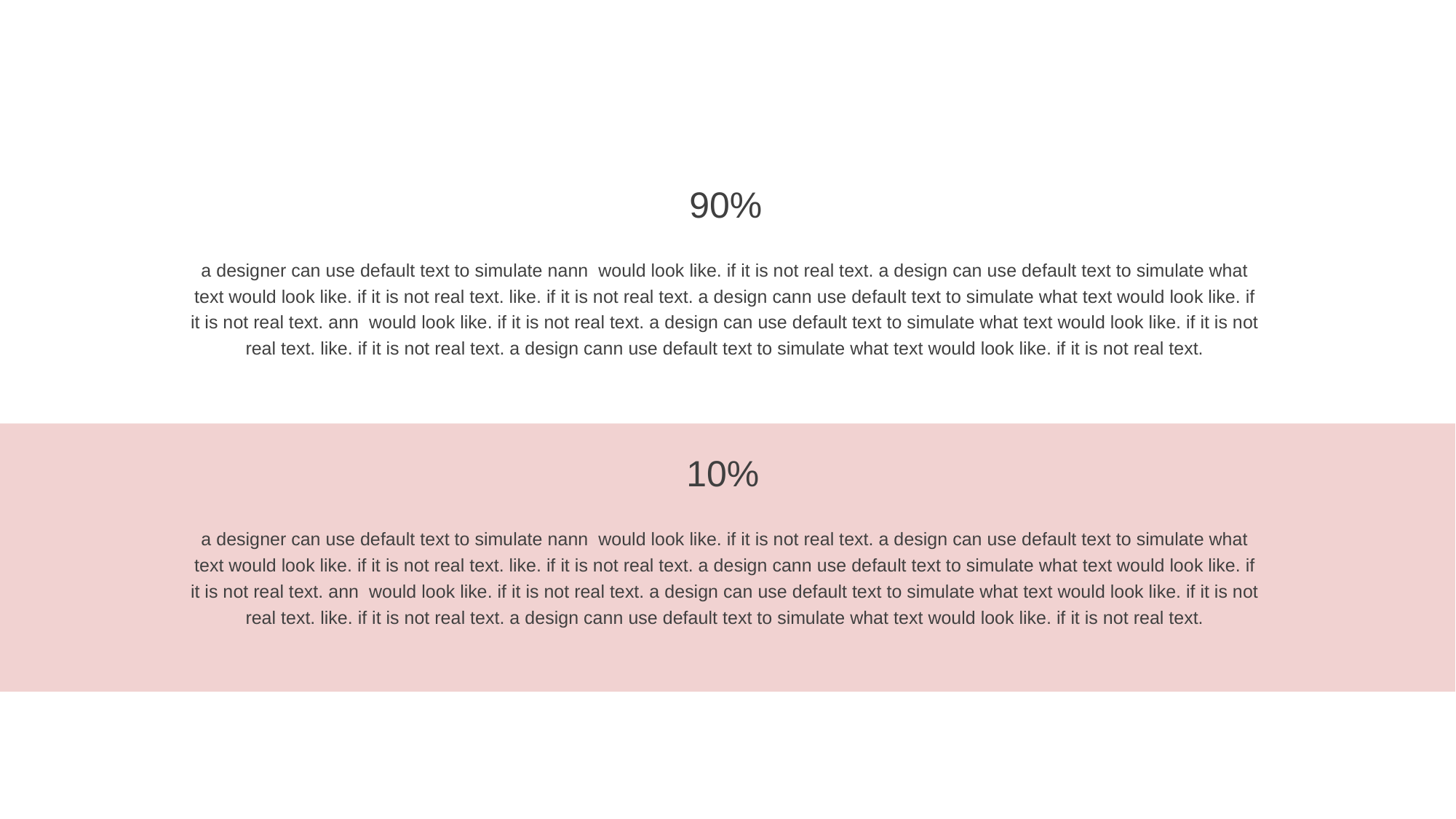

90%
a designer can use default text to simulate nann  would look like. if it is not real text. a design can use default text to simulate what text would look like. if it is not real text. like. if it is not real text. a design cann use default text to simulate what text would look like. if it is not real text. ann  would look like. if it is not real text. a design can use default text to simulate what text would look like. if it is not real text. like. if it is not real text. a design cann use default text to simulate what text would look like. if it is not real text.

10%
a designer can use default text to simulate nann  would look like. if it is not real text. a design can use default text to simulate what text would look like. if it is not real text. like. if it is not real text. a design cann use default text to simulate what text would look like. if it is not real text. ann  would look like. if it is not real text. a design can use default text to simulate what text would look like. if it is not real text. like. if it is not real text. a design cann use default text to simulate what text would look like. if it is not real text.